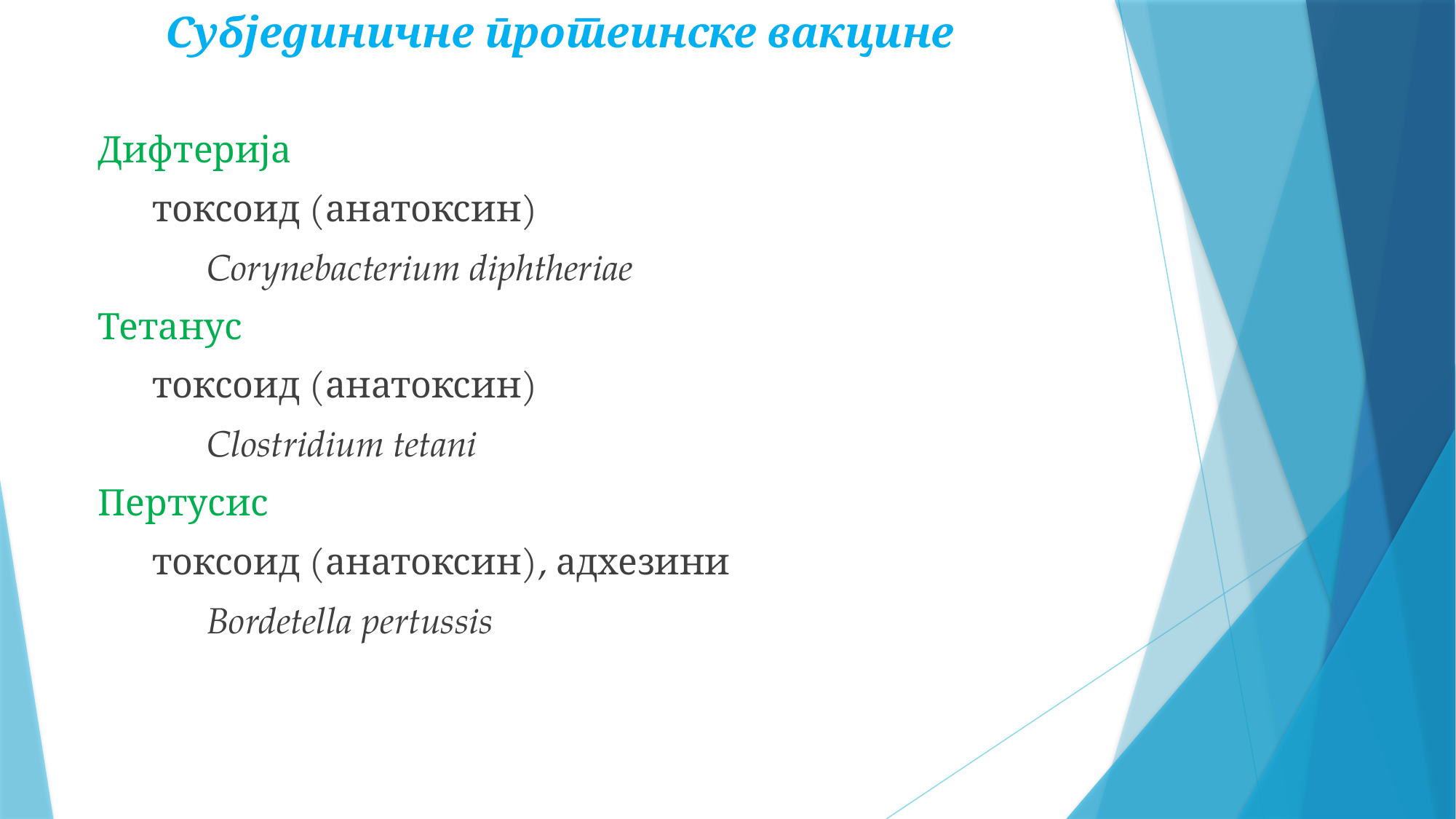

Субјединичне протеинске вакцине
Дифтерија
токсоид (анатоксин)
Corynebacterium diphtheriae
Тетанус
токсоид (анатоксин)
Clostridium tetani
Пертусис
токсоид (анатоксин), адхезини
Bordetella pertussis